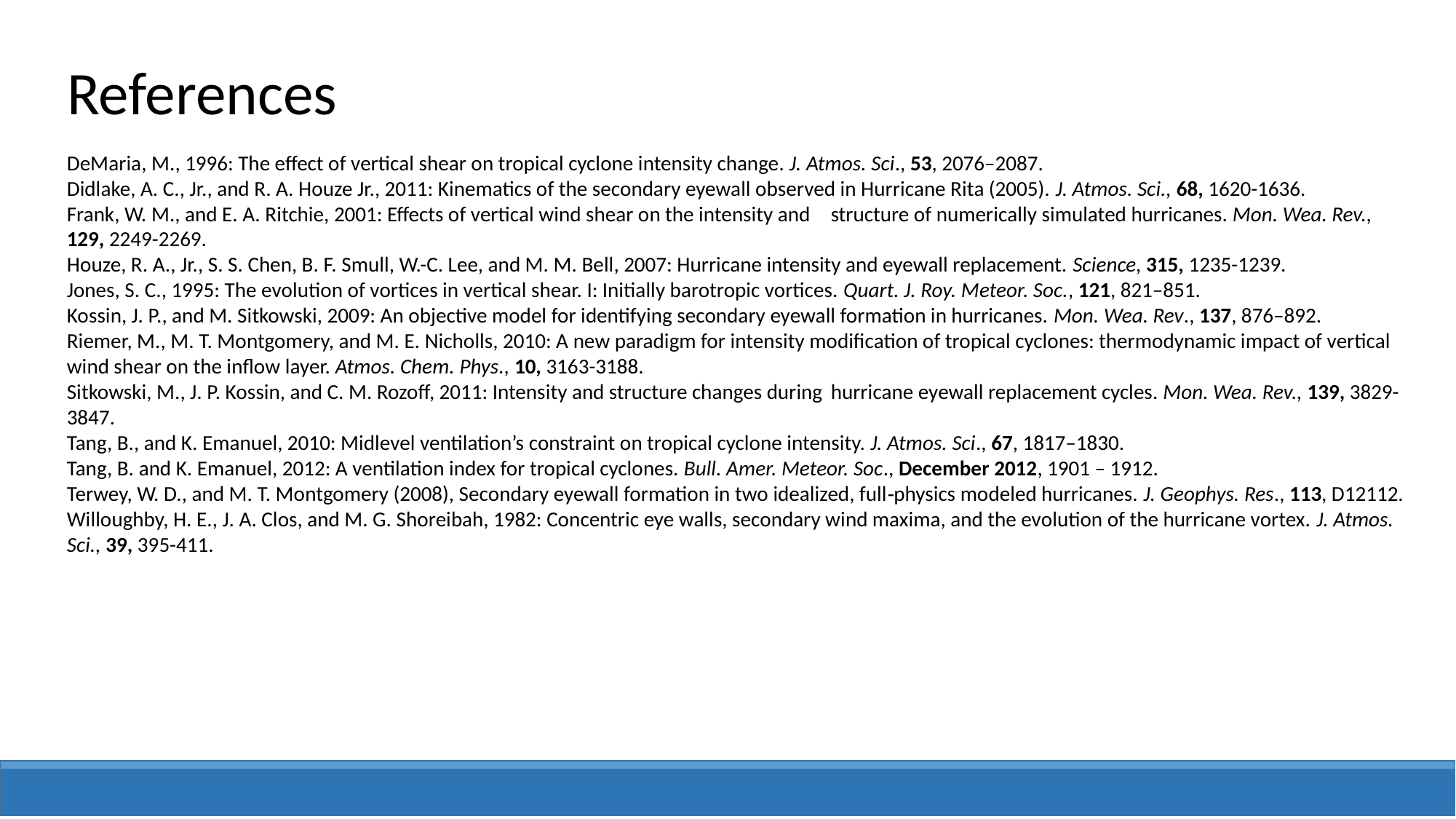

# References
DeMaria, M., 1996: The effect of vertical shear on tropical cyclone intensity change. J. Atmos. Sci., 53, 2076–2087.
Didlake, A. C., Jr., and R. A. Houze Jr., 2011: Kinematics of the secondary eyewall observed in Hurricane Rita (2005). J. Atmos. Sci., 68, 1620-1636.
Frank, W. M., and E. A. Ritchie, 2001: Effects of vertical wind shear on the intensity and	structure of numerically simulated hurricanes. Mon. Wea. Rev., 129, 2249-2269.
Houze, R. A., Jr., S. S. Chen, B. F. Smull, W.-C. Lee, and M. M. Bell, 2007: Hurricane intensity and eyewall replacement. Science, 315, 1235-1239.
Jones, S. C., 1995: The evolution of vortices in vertical shear. I: Initially barotropic vortices. Quart. J. Roy. Meteor. Soc., 121, 821–851.
Kossin, J. P., and M. Sitkowski, 2009: An objective model for identifying secondary eyewall formation in hurricanes. Mon. Wea. Rev., 137, 876–892.
Riemer, M., M. T. Montgomery, and M. E. Nicholls, 2010: A new paradigm for intensity modification of tropical cyclones: thermodynamic impact of vertical wind shear on the inflow	layer. Atmos. Chem. Phys., 10, 3163-3188.
Sitkowski, M., J. P. Kossin, and C. M. Rozoff, 2011: Intensity and structure changes during	hurricane eyewall replacement cycles. Mon. Wea. Rev., 139, 3829-3847.
Tang, B., and K. Emanuel, 2010: Midlevel ventilation’s constraint on tropical cyclone intensity. J. Atmos. Sci., 67, 1817–1830.
Tang, B. and K. Emanuel, 2012: A ventilation index for tropical cyclones. Bull. Amer. Meteor. Soc., December 2012, 1901 – 1912.
Terwey, W. D., and M. T. Montgomery (2008), Secondary eyewall formation in two idealized, full‐physics modeled hurricanes. J. Geophys. Res., 113, D12112.
Willoughby, H. E., J. A. Clos, and M. G. Shoreibah, 1982: Concentric eye walls, secondary wind maxima, and the evolution of the hurricane vortex. J. Atmos. Sci., 39, 395-411.